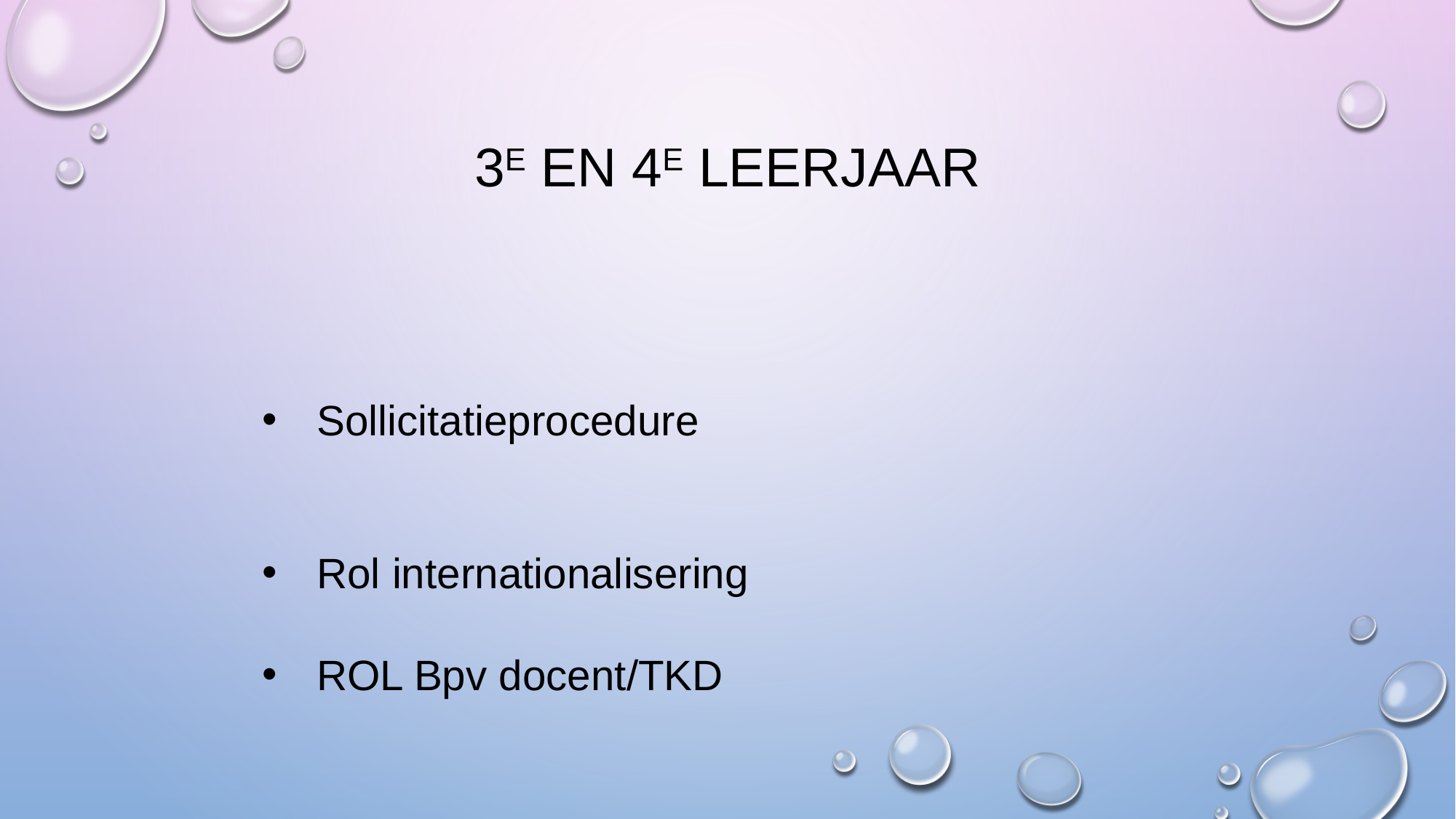

# 3e en 4e leerjaar

Sollicitatieprocedure

Rol internationalisering

ROL Bpv docent/TKD